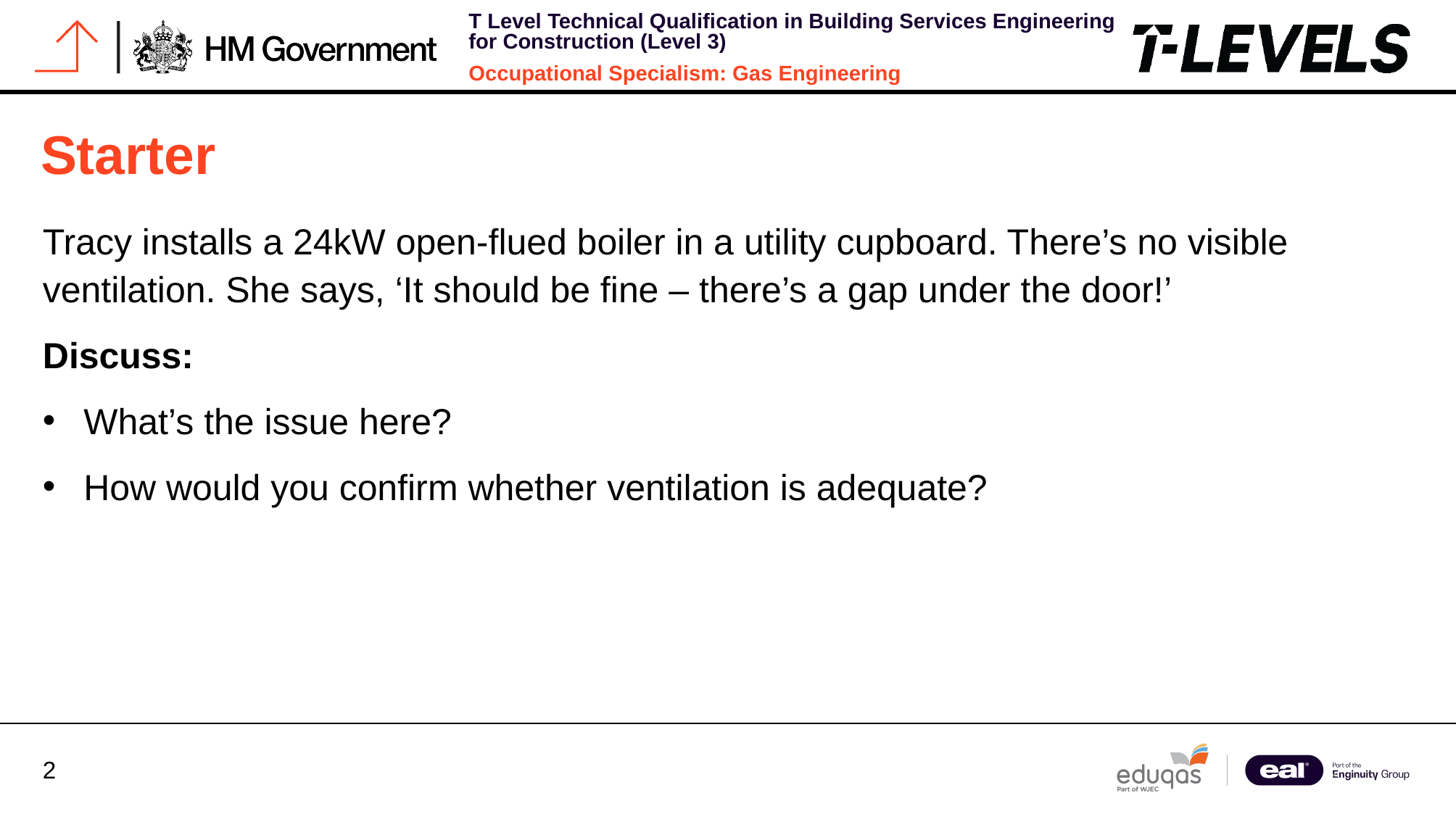

# Starter
Tracy installs a 24kW open-flued boiler in a utility cupboard. There’s no visible ventilation. She says, ‘It should be fine – there’s a gap under the door!’
Discuss:
What’s the issue here?
How would you confirm whether ventilation is adequate?